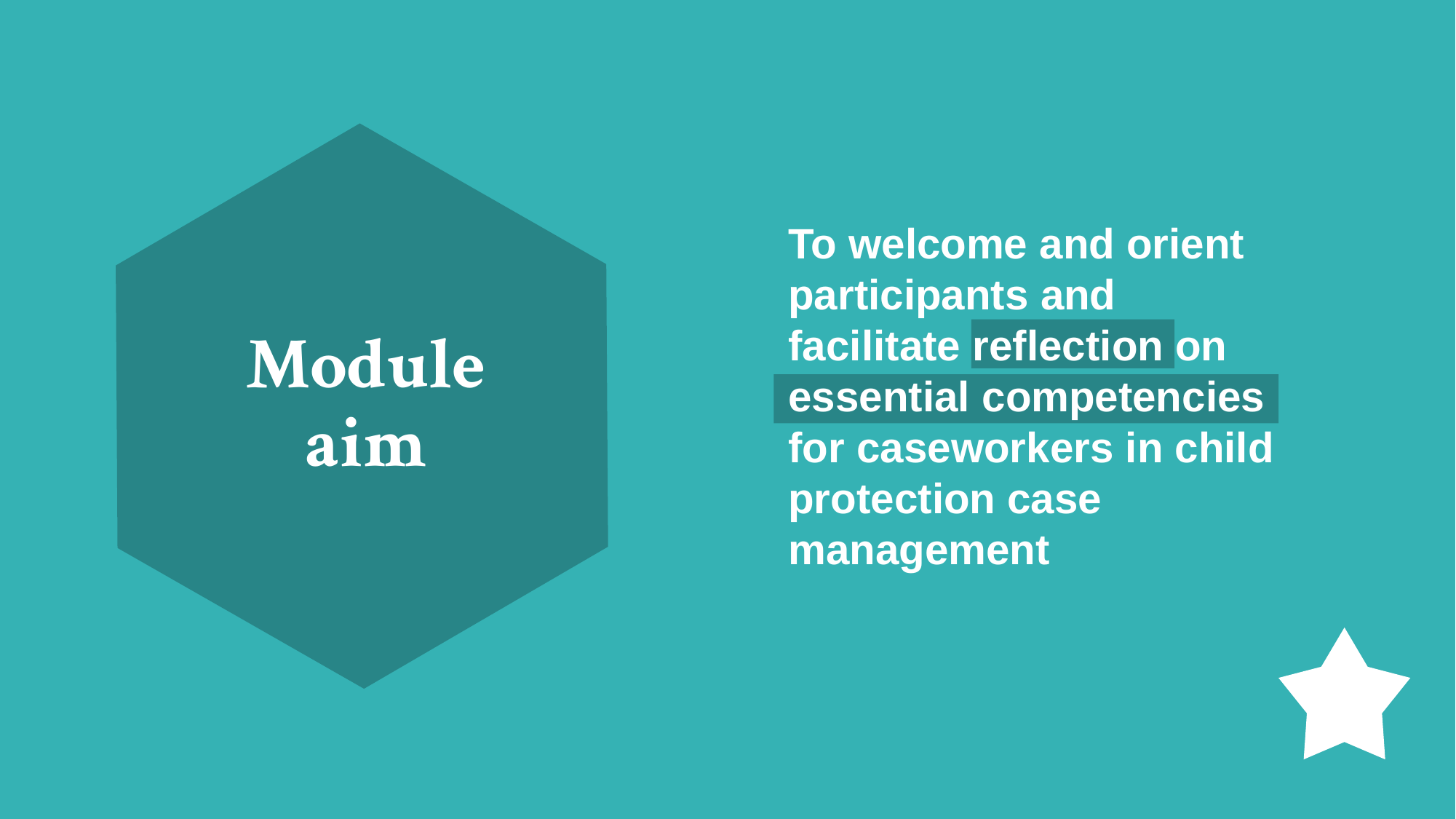

To welcome and orient participants and facilitate reflection on essential competencies for caseworkers in child protection case management

# Module aim